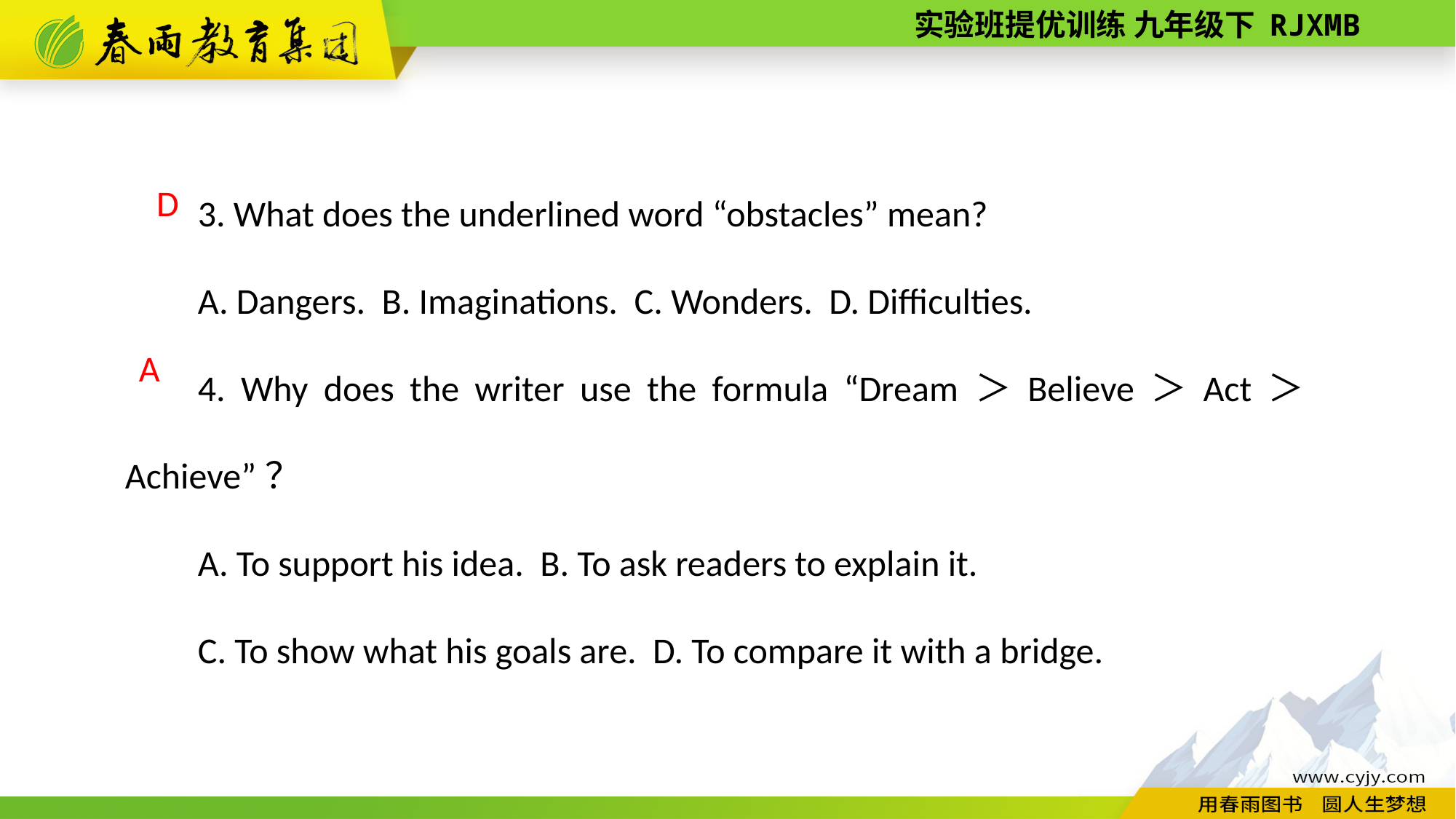

3. What does the underlined word “obstacles” mean?
A. Dangers.  B. Imaginations.  C. Wonders.  D. Difficulties.
4. Why does the writer use the formula “Dream＞Believe＞Act＞Achieve”？
A. To support his idea.  B. To ask readers to explain it.
C. To show what his goals are.  D. To compare it with a bridge.
D
 A